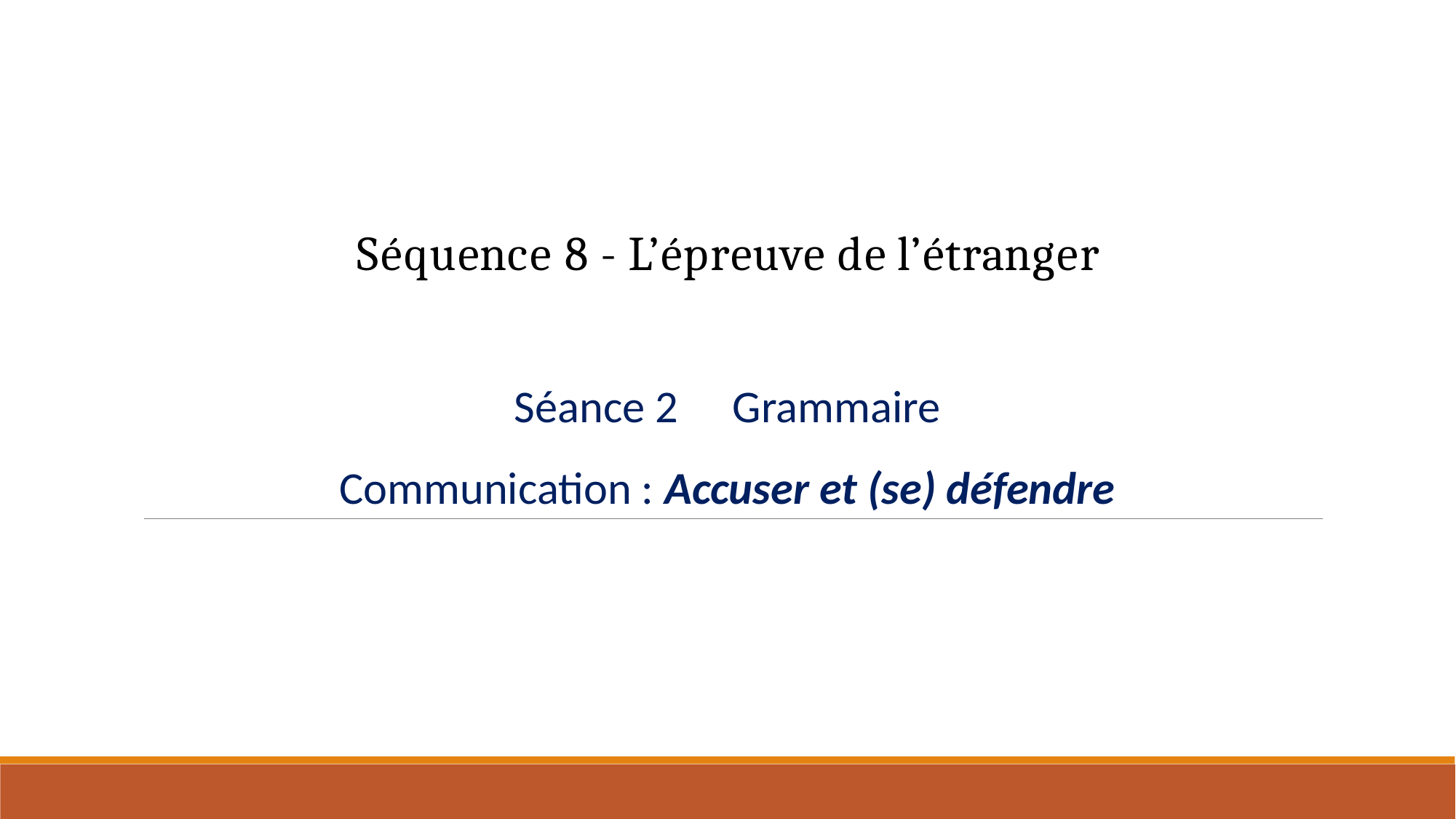

Séquence 8 - L’épreuve de l’étranger
Séance 2	Grammaire
Communication : Accuser et (se) défendre